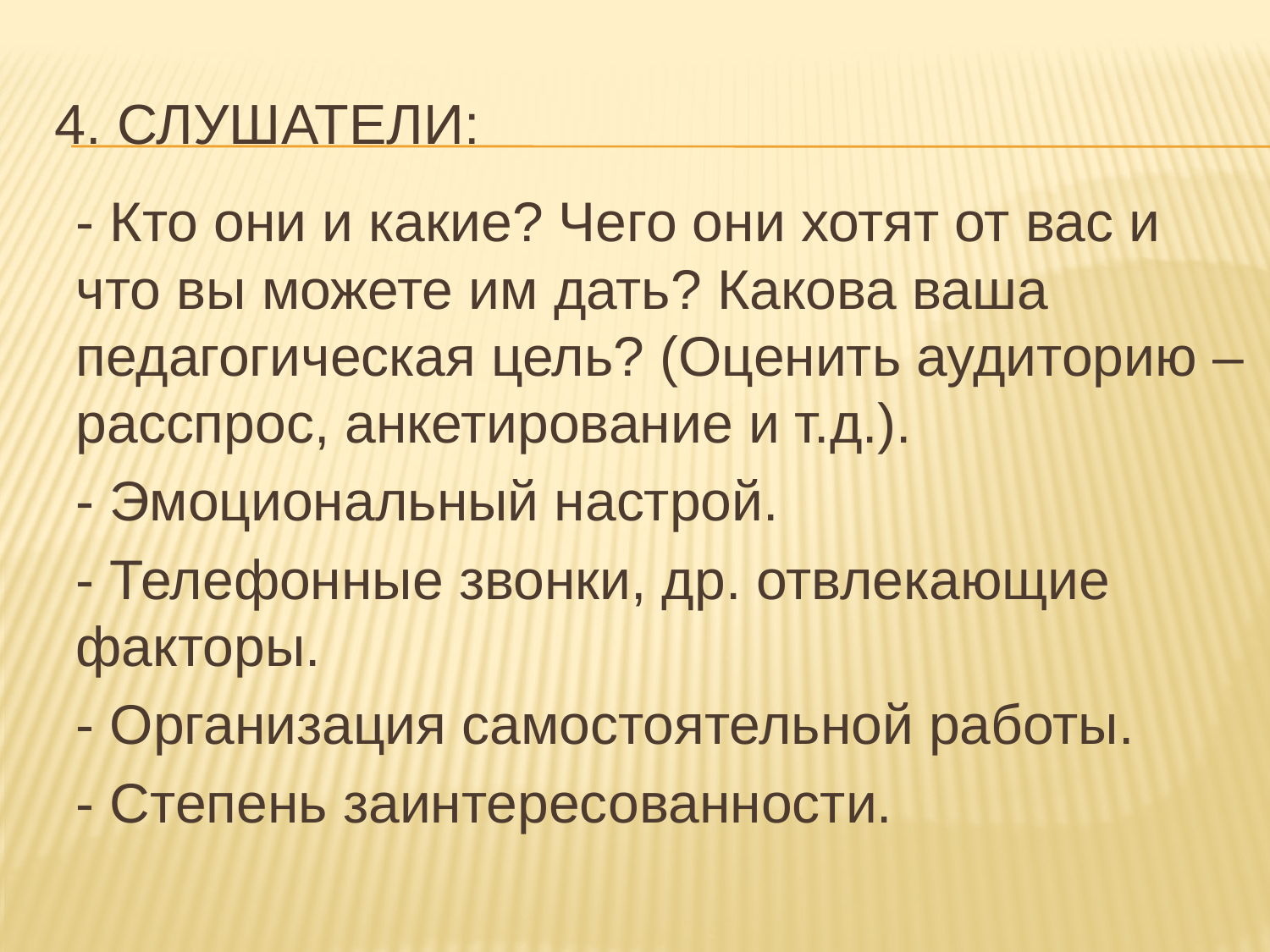

# 4. Слушатели:
- Кто они и какие? Чего они хотят от вас и что вы можете им дать? Какова ваша педагогическая цель? (Оценить аудиторию – расспрос, анкетирование и т.д.).
- Эмоциональный настрой.
- Телефонные звонки, др. отвлекающие факторы.
- Организация самостоятельной работы.
- Степень заинтересованности.